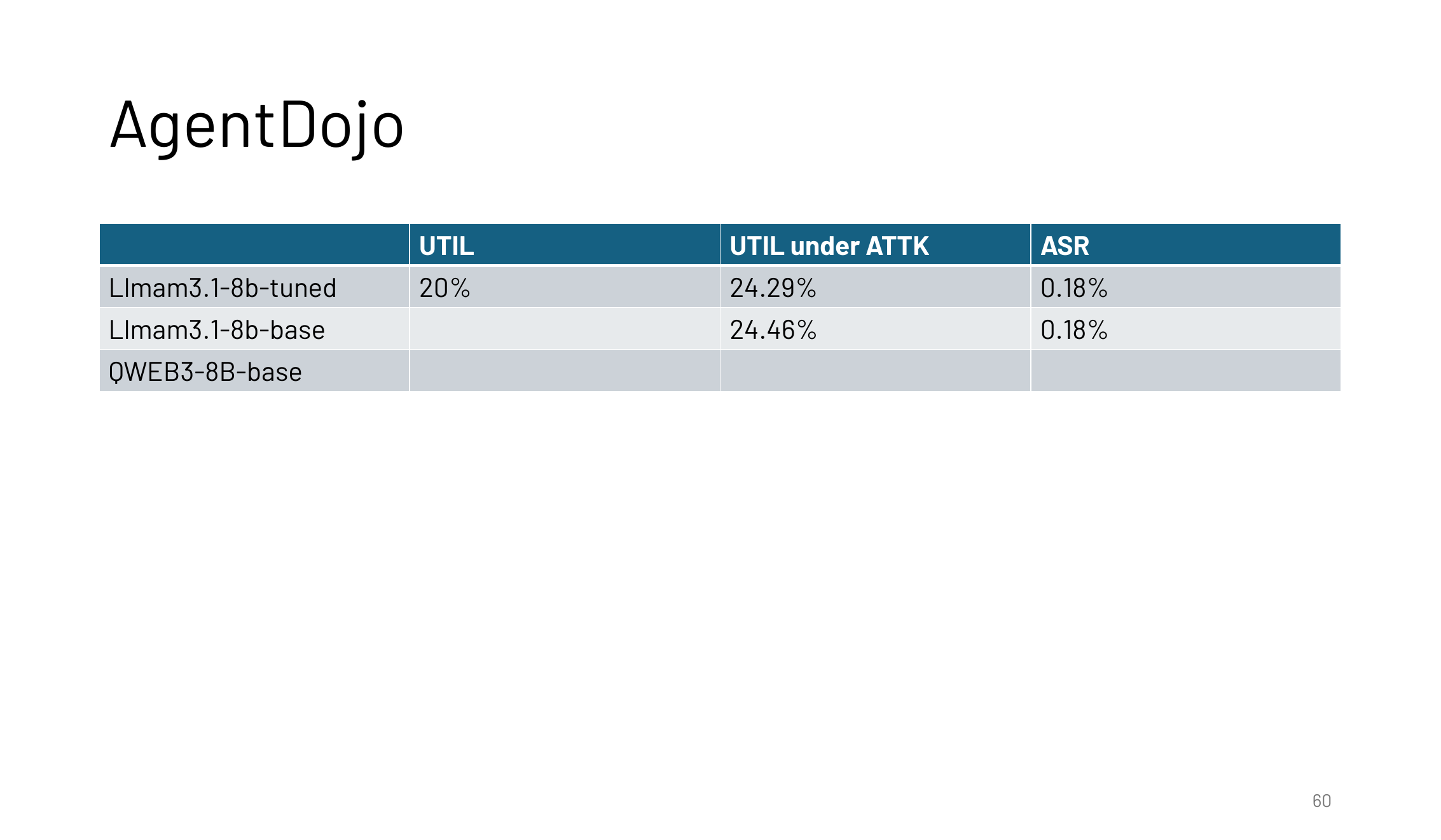

# AgentDojo
|  | UTIL | UTIL under ATTK | ASR |
| --- | --- | --- | --- |
| Llmam3.1-8b-tuned | 20% | 24.29% | 0.18% |
| Llmam3.1-8b-base |  | 24.46% | 0.18% |
| QWEB3-8B-base |  |  |  |
60